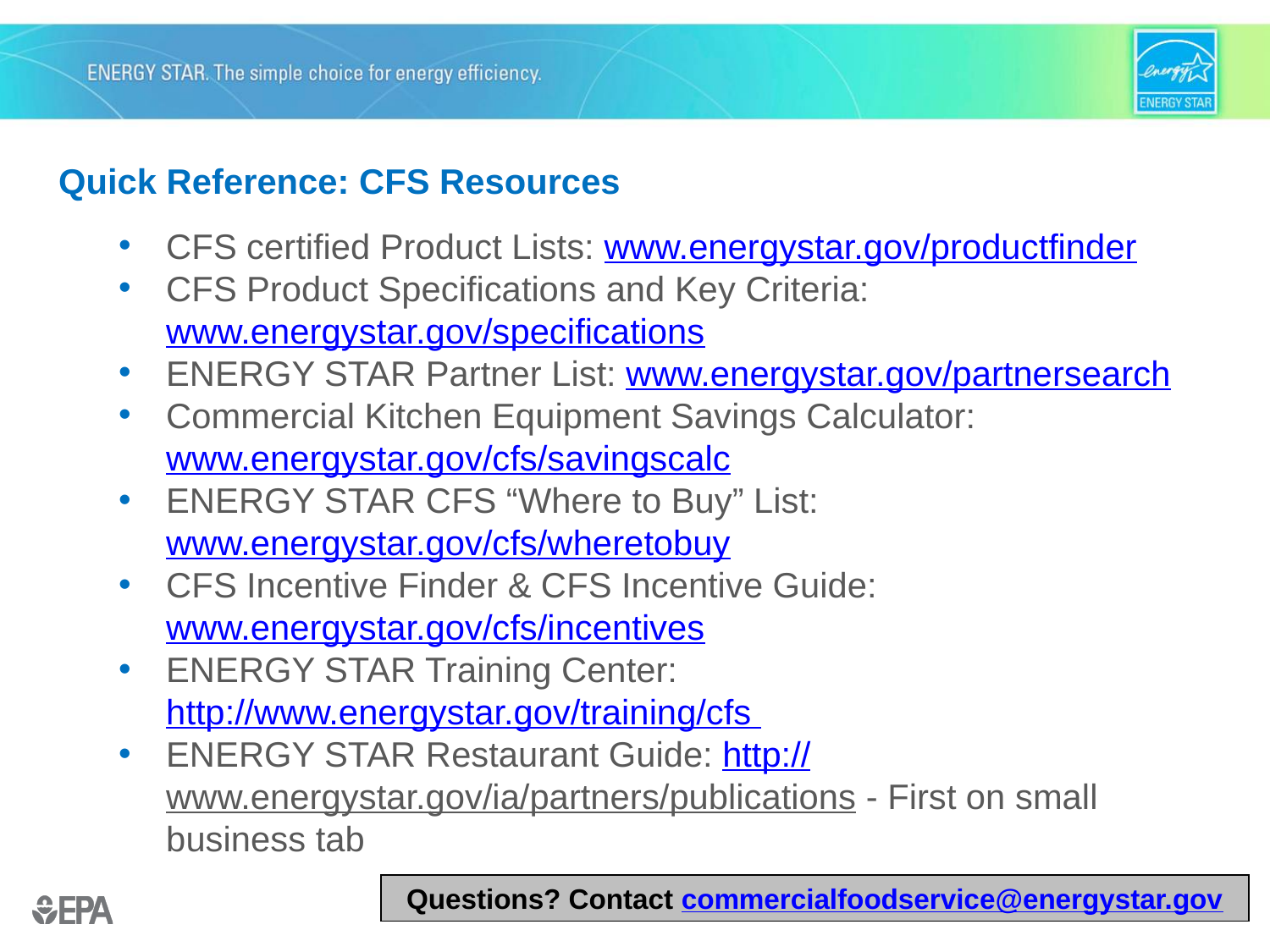

# Quick Reference: CFS Resources
CFS certified Product Lists: www.energystar.gov/productfinder
CFS Product Specifications and Key Criteria: www.energystar.gov/specifications
ENERGY STAR Partner List: www.energystar.gov/partnersearch
Commercial Kitchen Equipment Savings Calculator: www.energystar.gov/cfs/savingscalc
ENERGY STAR CFS “Where to Buy” List: www.energystar.gov/cfs/wheretobuy
CFS Incentive Finder & CFS Incentive Guide: www.energystar.gov/cfs/incentives
ENERGY STAR Training Center: http://www.energystar.gov/training/cfs
ENERGY STAR Restaurant Guide: http://www.energystar.gov/ia/partners/publications - First on small business tab
Questions? Contact commercialfoodservice@energystar.gov
28